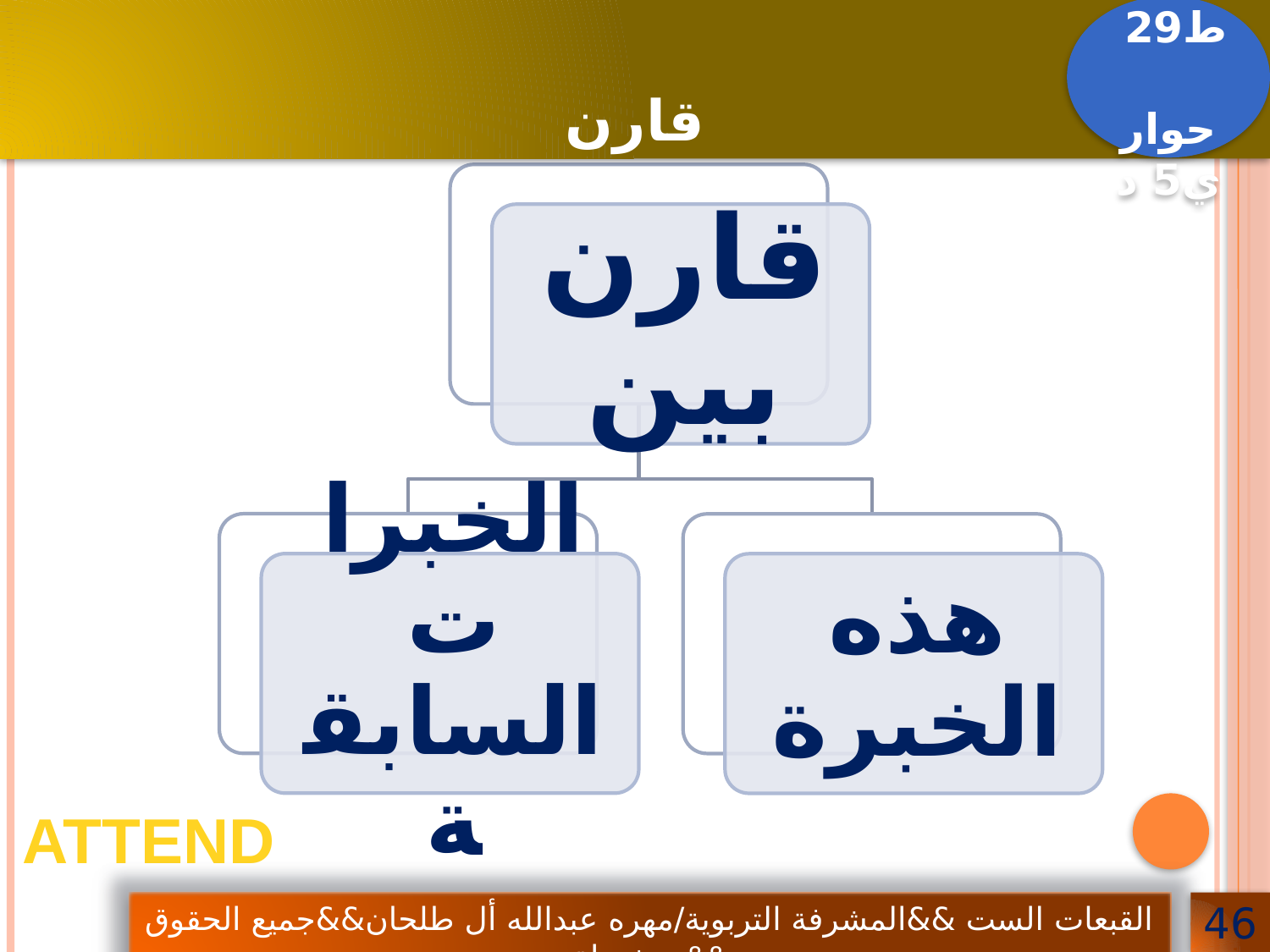

قارن
نشاط29   حواري5 د
قارن بين
الخبرات السابقة
هذه الخبرة
attend
القبعات الست &&المشرفة التربوية/مهره عبدالله أل طلحان&&جميع الحقوق محفوظة&&
46